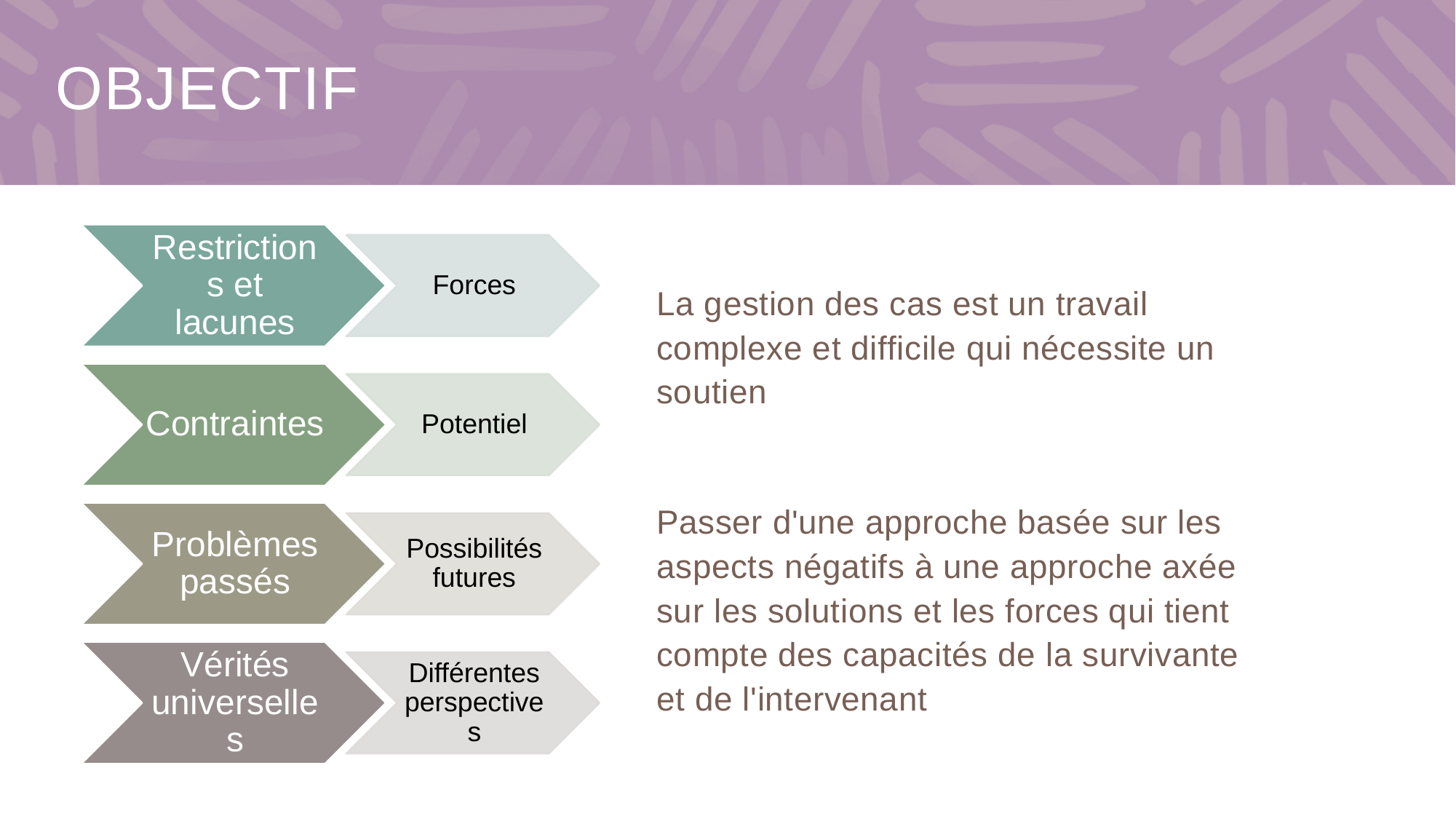

# Objectif
Restrictions et lacunes
Forces
Contraintes
Potentiel
Problèmes passés
Possibilités futures
Vérités universelles
Différentes perspectives
La gestion des cas est un travail complexe et difficile qui nécessite un soutien

Passer d'une approche basée sur les aspects négatifs à une approche axée sur les solutions et les forces qui tient compte des capacités de la survivante et de l'intervenant